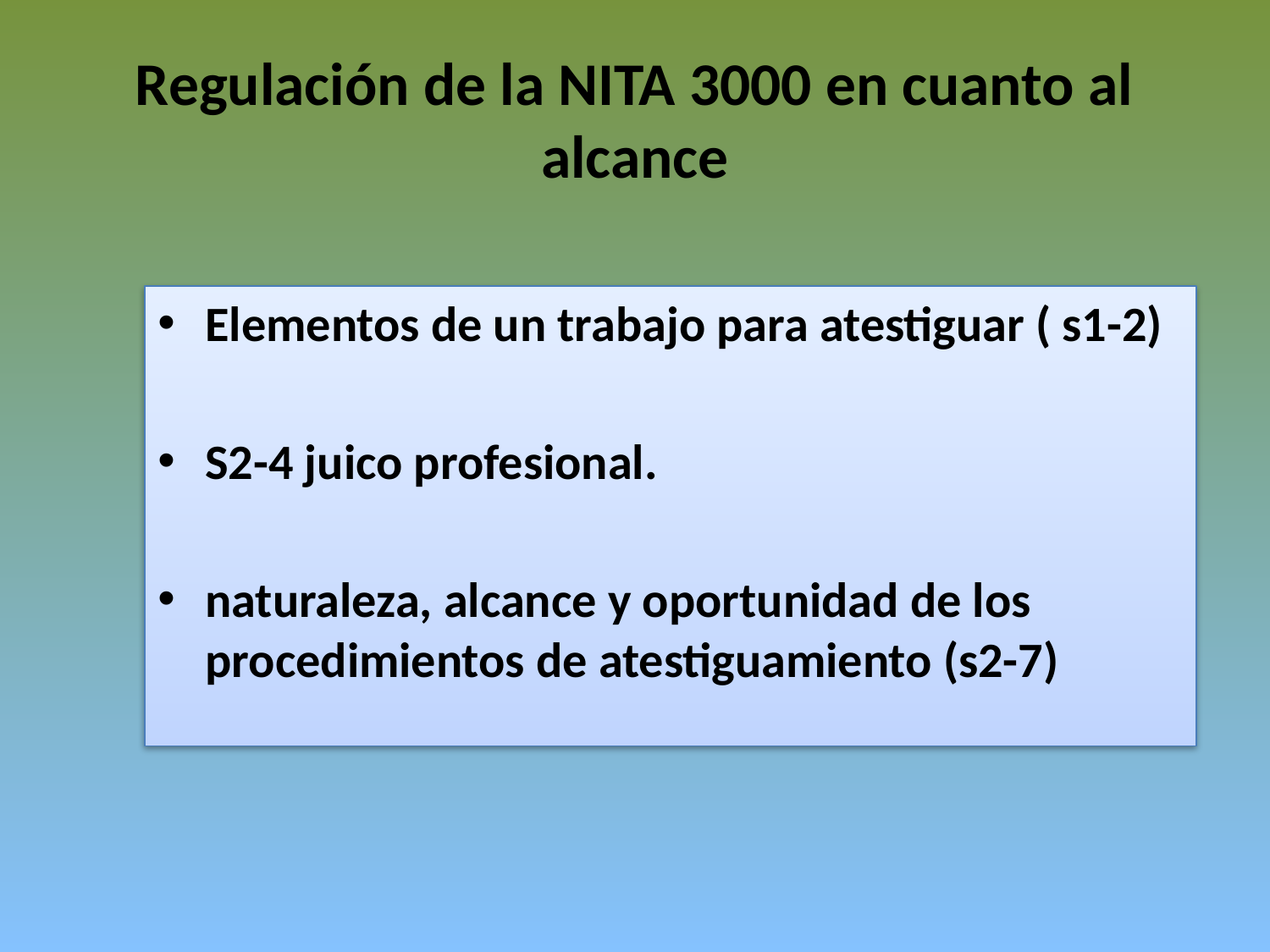

# Regulación de la NITA 3000 en cuanto al alcance
Elementos de un trabajo para atestiguar ( s1-2)

S2-4 juico profesional.

naturaleza, alcance y oportunidad de los procedimientos de atestiguamiento (s2-7)